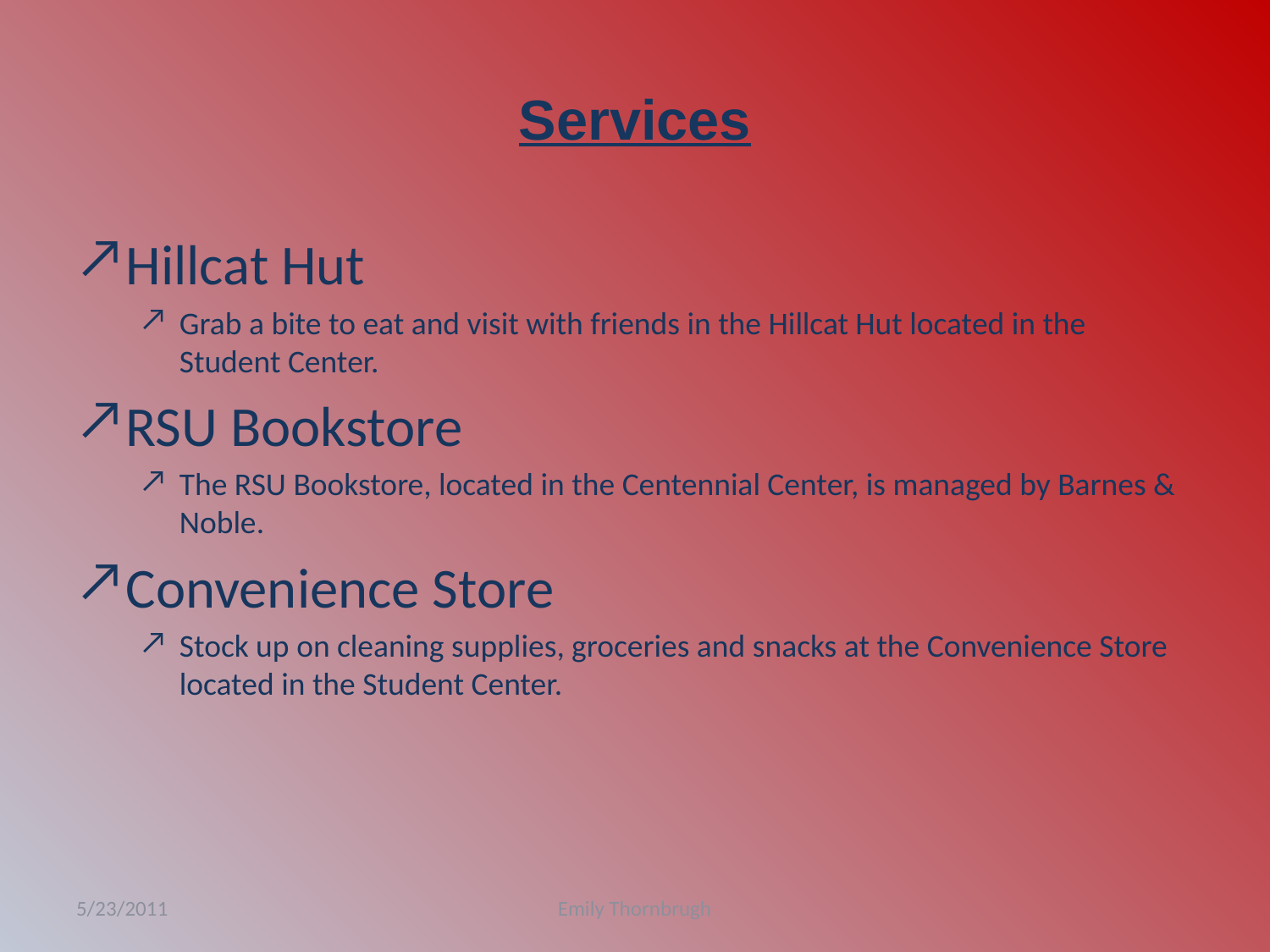

# Services
Hillcat Hut
Grab a bite to eat and visit with friends in the Hillcat Hut located in the Student Center.
RSU Bookstore
The RSU Bookstore, located in the Centennial Center, is managed by Barnes & Noble.
Convenience Store
Stock up on cleaning supplies, groceries and snacks at the Convenience Store located in the Student Center.

5/23/2011
Emily Thornbrugh